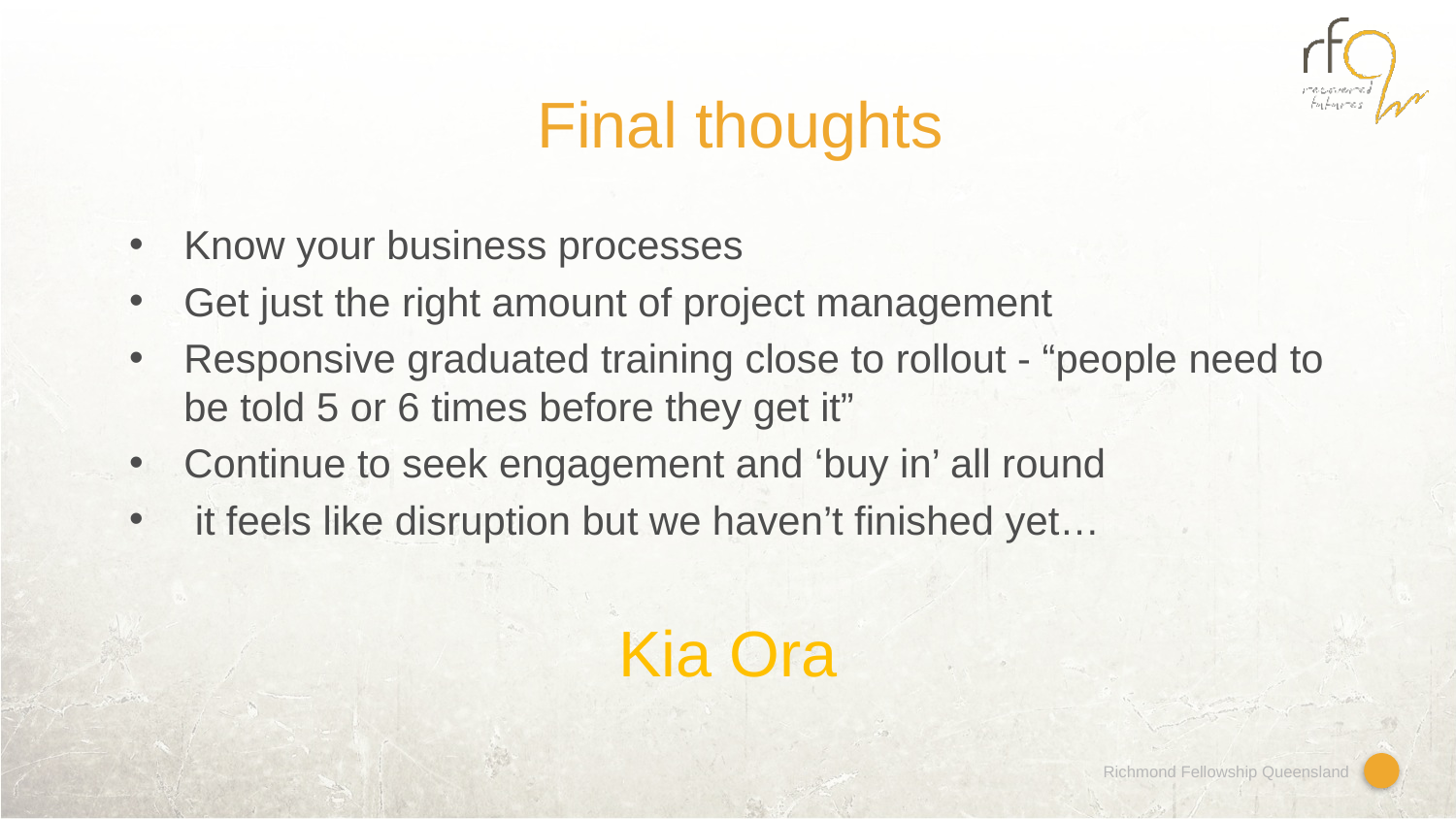

# Final thoughts
Know your business processes
Get just the right amount of project management
Responsive graduated training close to rollout - “people need to be told 5 or 6 times before they get it”
Continue to seek engagement and ‘buy in’ all round
 it feels like disruption but we haven’t finished yet…

Kia Ora